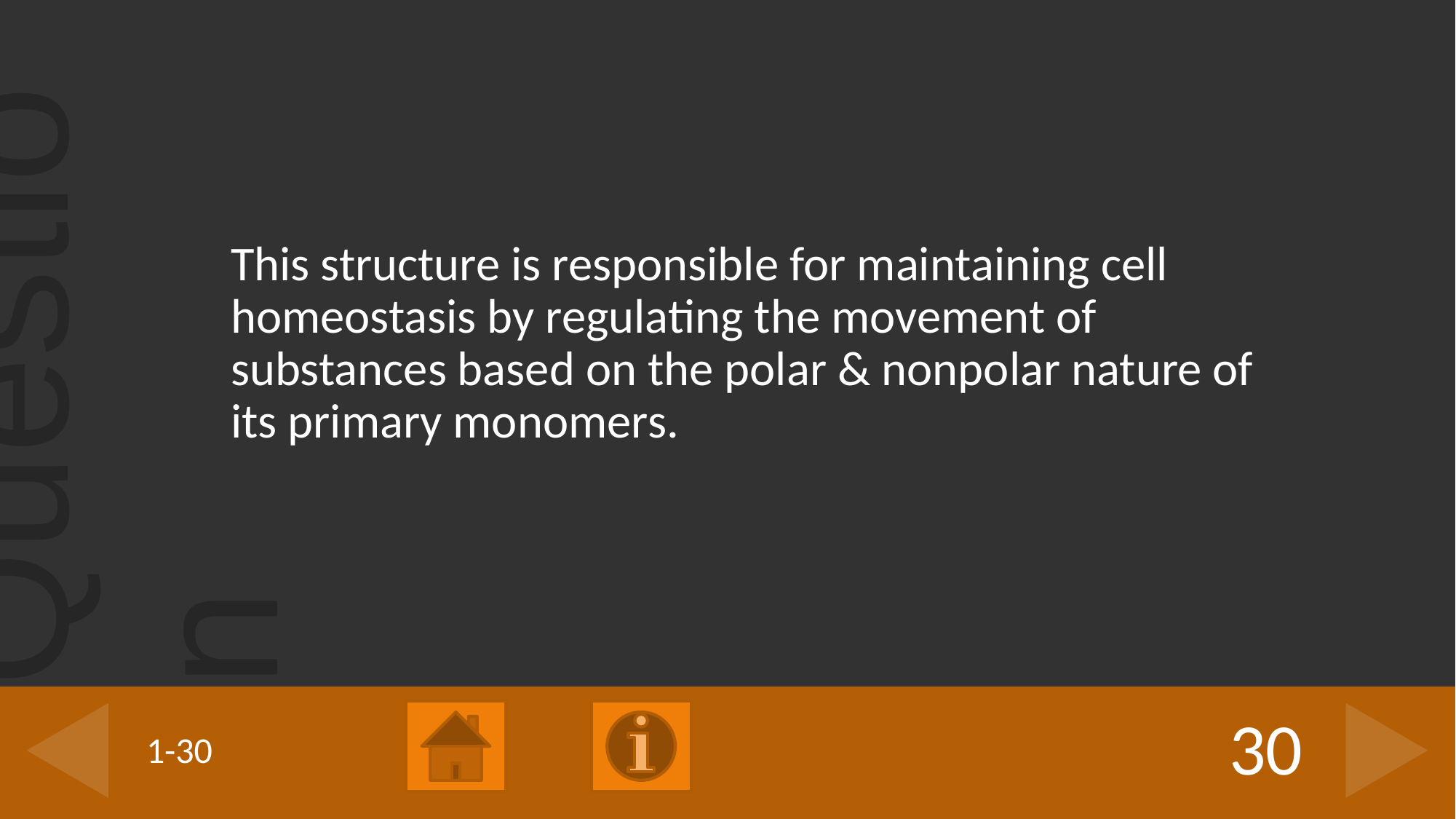

This structure is responsible for maintaining cell homeostasis by regulating the movement of substances based on the polar & nonpolar nature of its primary monomers.

# 1-30
30